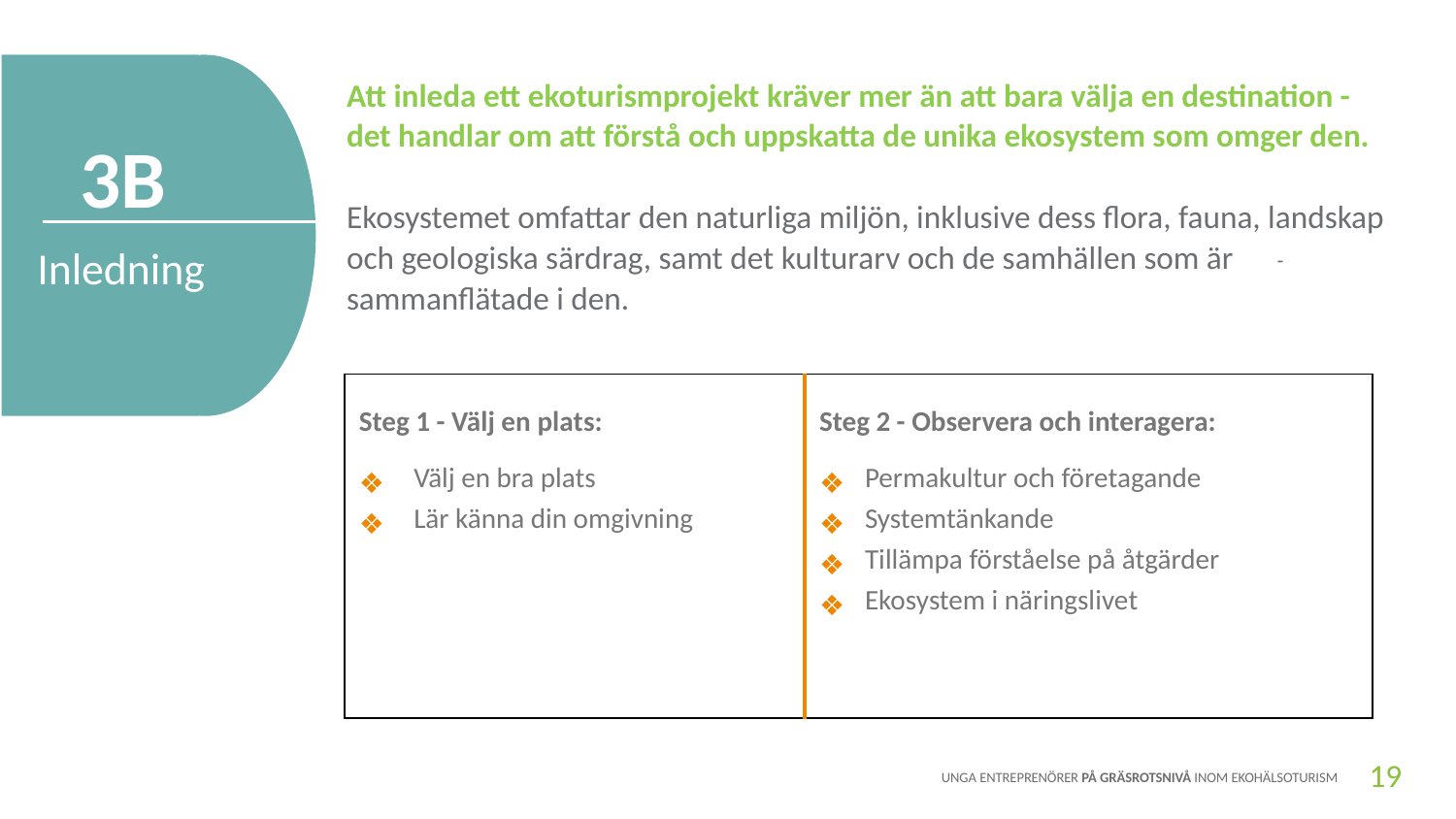

Att inleda ett ekoturismprojekt kräver mer än att bara välja en destination - det handlar om att förstå och uppskatta de unika ekosystem som omger den.

Ekosystemet omfattar den naturliga miljön, inklusive dess flora, fauna, landskap och geologiska särdrag, samt det kulturarv och de samhällen som är sammanflätade i den.

3B
Inledning

-
| Steg 1 - Välj en plats: Välj en bra plats Lär känna din omgivning | Steg 2 - Observera och interagera: Permakultur och företagande Systemtänkande Tillämpa förståelse på åtgärder Ekosystem i näringslivet |
| --- | --- |
19